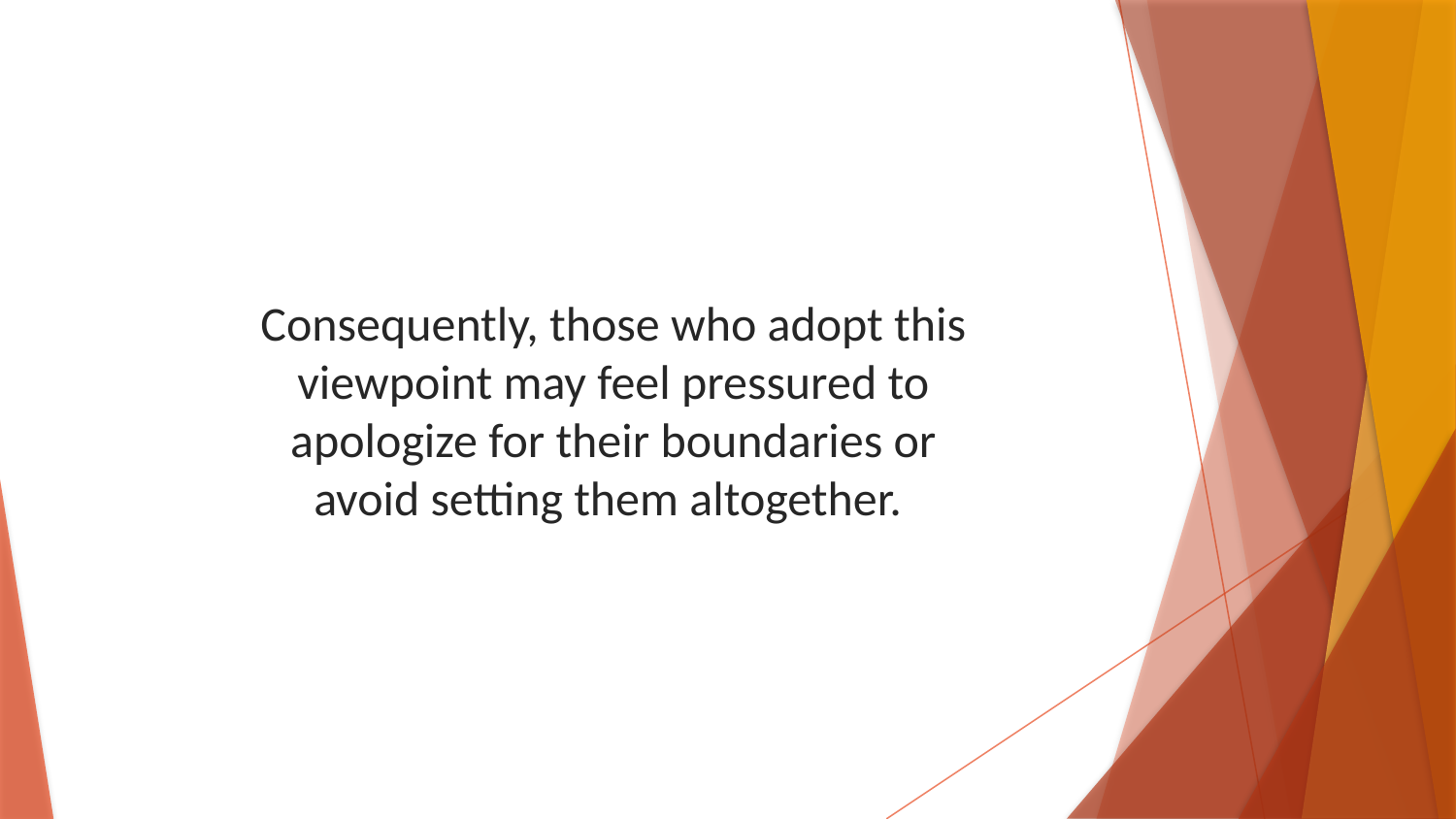

Consequently, those who adopt this viewpoint may feel pressured to apologize for their boundaries or avoid setting them altogether.